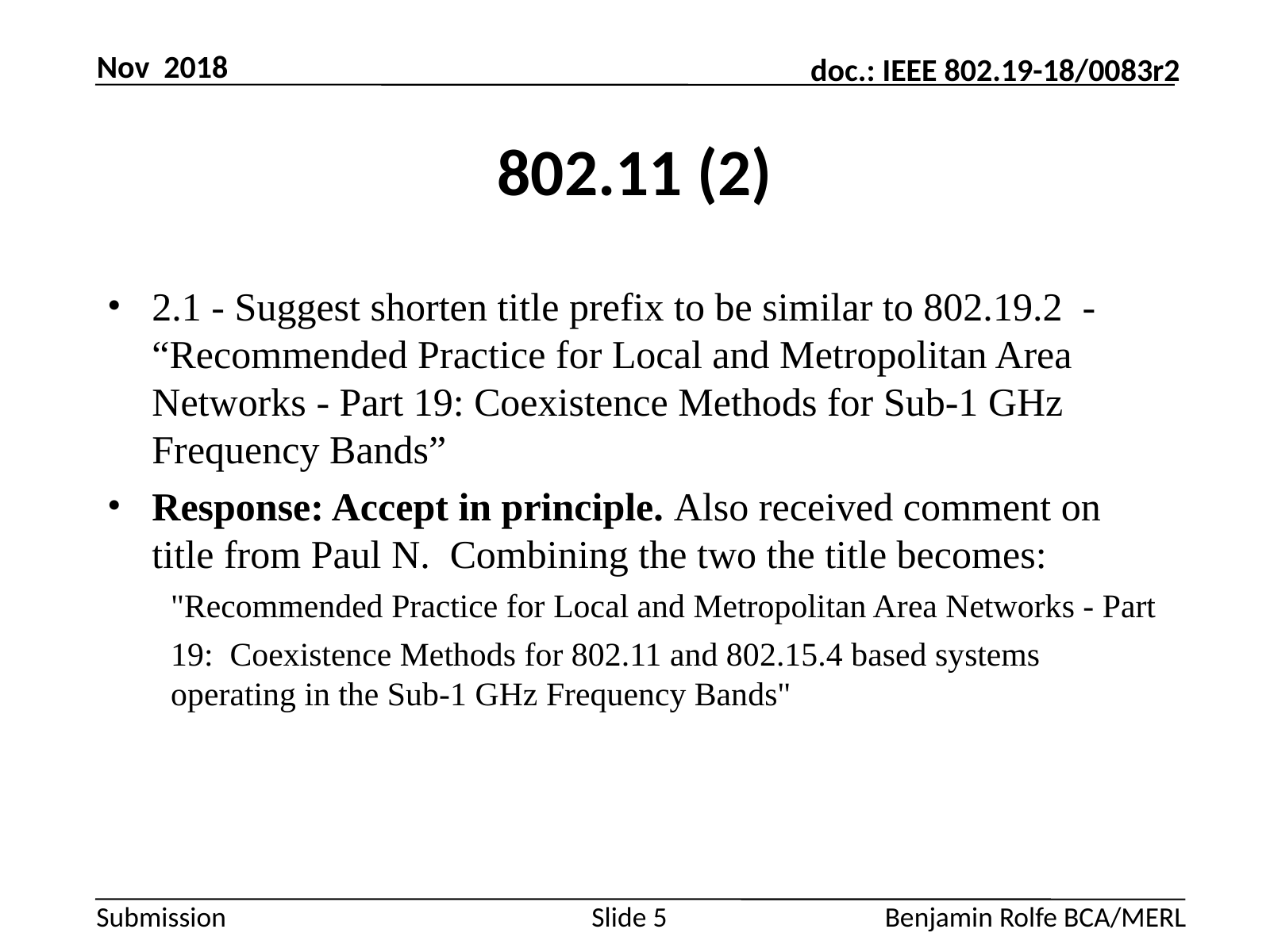

Nov  2018
# 802.11 (2)
2.1 - Suggest shorten title prefix to be similar to 802.19.2  - “Recommended Practice for Local and Metropolitan Area Networks - Part 19: Coexistence Methods for Sub-1 GHz Frequency Bands”
Response: Accept in principle. Also received comment on title from Paul N.  Combining the two the title becomes:
"Recommended Practice for Local and Metropolitan Area Networks - Part
19:  Coexistence Methods for 802.11 and 802.15.4 based systems operating in the Sub-1 GHz Frequency Bands"

Slide 5
Benjamin Rolfe BCA/MERL